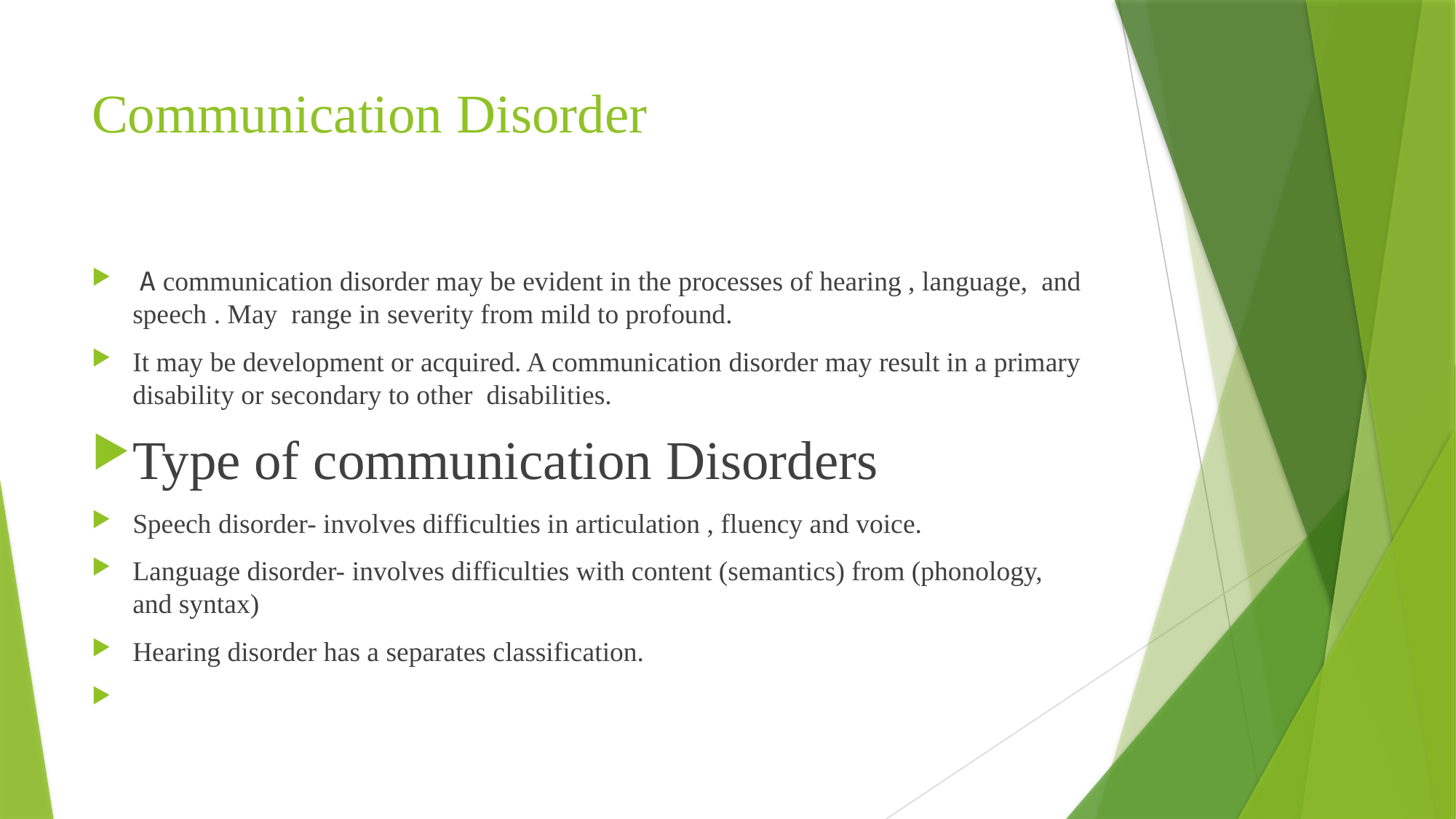

# Communication Disorder
 A communication disorder may be evident in the processes of hearing , language,  and speech . May  range in severity from mild to profound.
It may be development or acquired. A communication disorder may result in a primary disability or secondary to other  disabilities.
Type of communication Disorders
Speech disorder- involves difficulties in articulation , fluency and voice.
Language disorder- involves difficulties with content (semantics) from (phonology,  and syntax)
Hearing disorder has a separates classification.